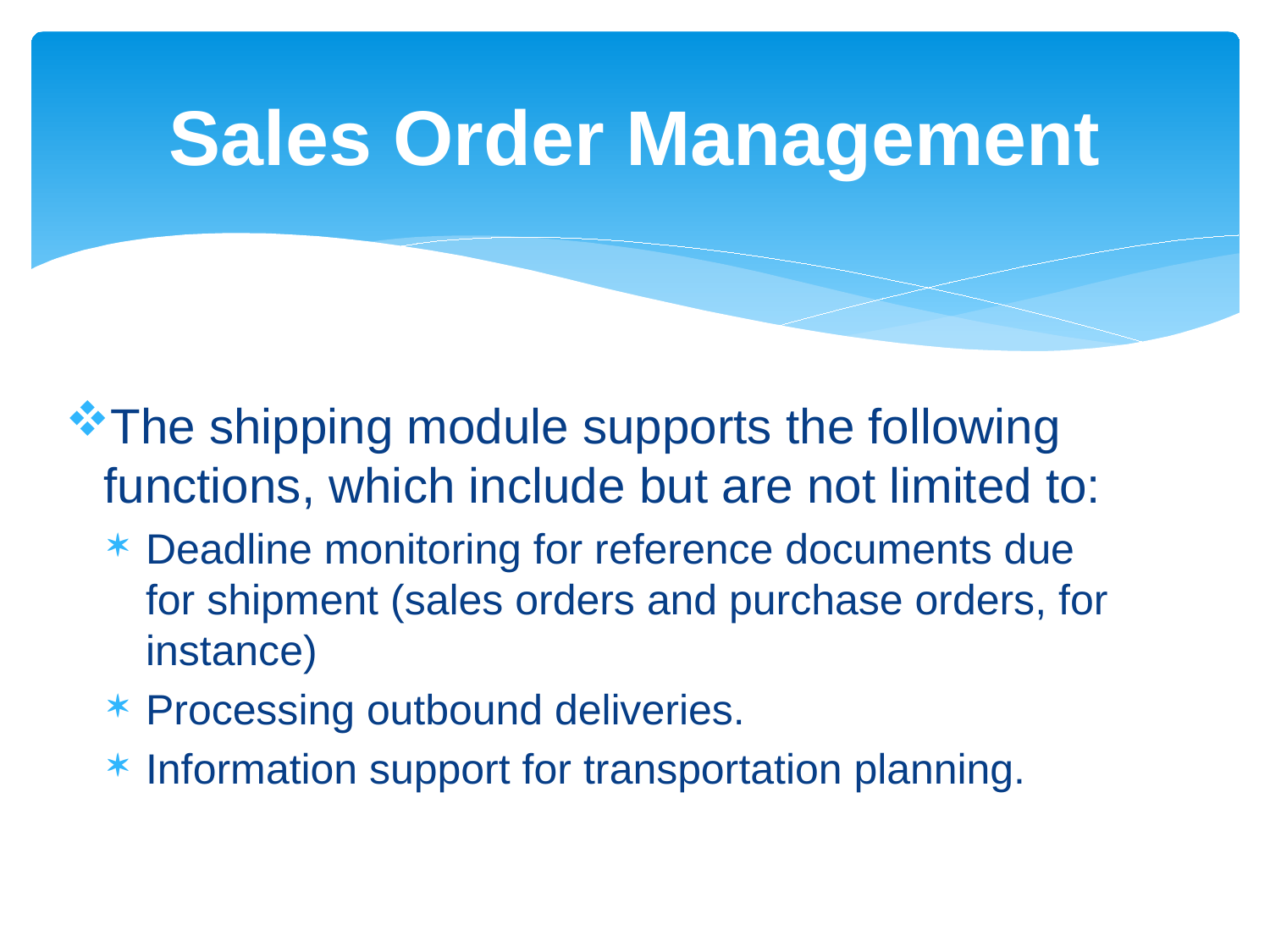

# Sales Order Management
The shipping module supports the following functions, which include but are not limited to:
Deadline monitoring for reference documents due for shipment (sales orders and purchase orders, for instance)
Processing outbound deliveries.
Information support for transportation planning.